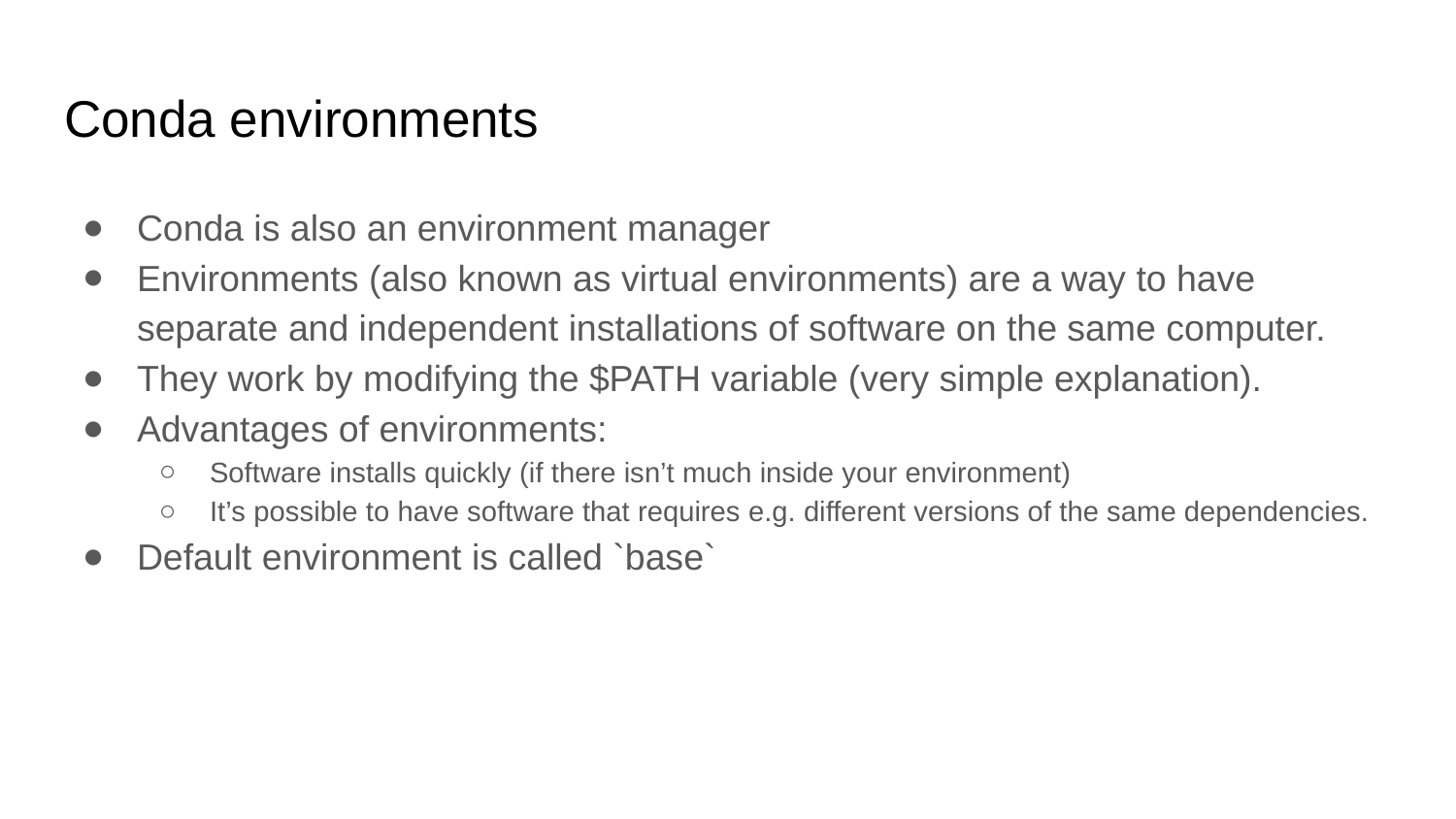

# Conda environments
Conda is also an environment manager
Environments (also known as virtual environments) are a way to have separate and independent installations of software on the same computer.
They work by modifying the $PATH variable (very simple explanation).
Advantages of environments:
Software installs quickly (if there isn’t much inside your environment)
It’s possible to have software that requires e.g. different versions of the same dependencies.
Default environment is called `base`